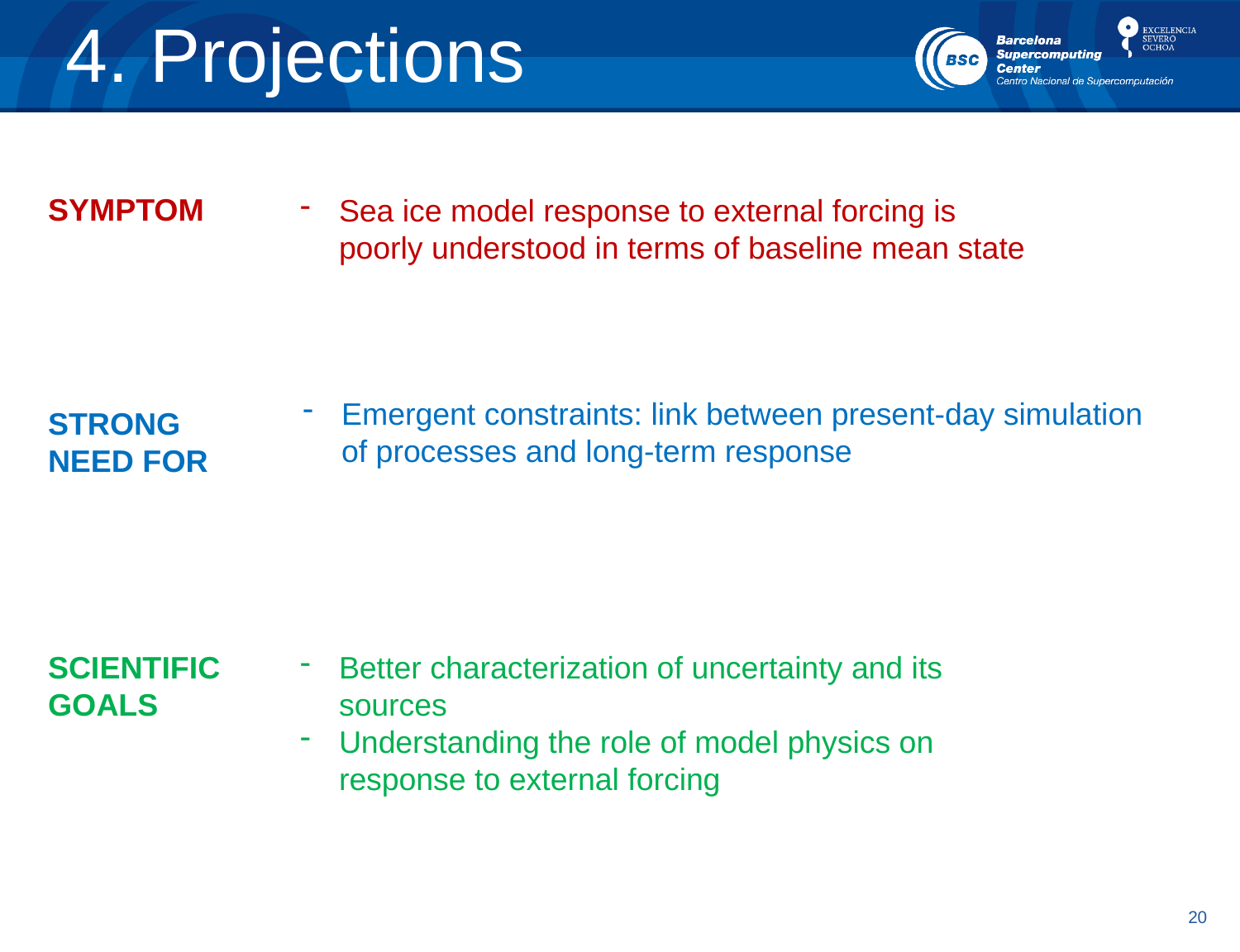

# 4. Projections
SYMPTOM
Sea ice model response to external forcing is poorly understood in terms of baseline mean state

Emergent constraints: link between present-day simulation of processes and long-term response

STRONG NEED FOR
Better characterization of uncertainty and its sources
Understanding the role of model physics on response to external forcing
SCIENTIFIC GOALS